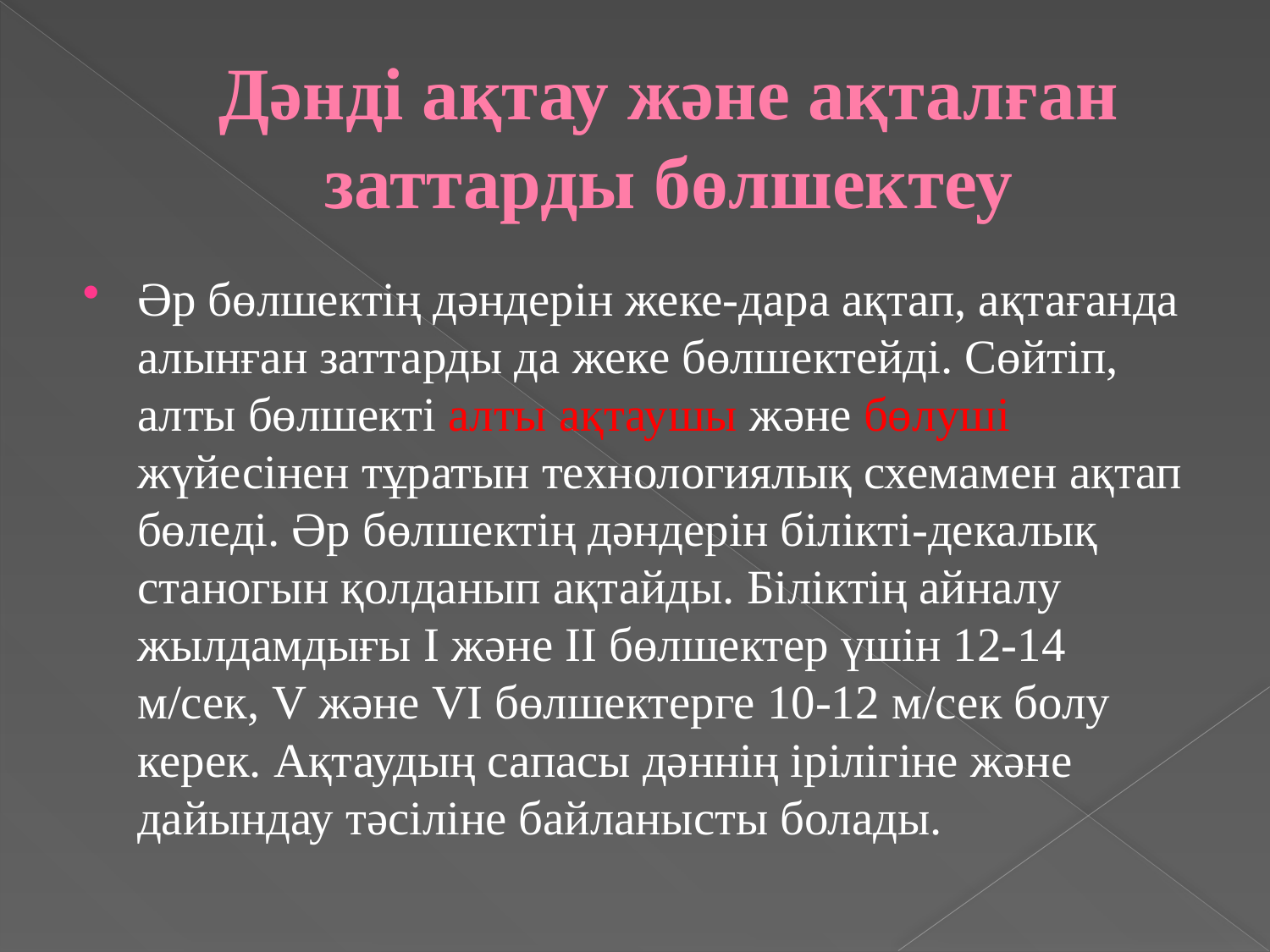

# Дәнді ақтау және ақталған заттарды бөлшектеу
Әр бөлшектің дәндерін жеке-дара ақтап, ақтағанда алынған заттарды да жеке бөлшектейді. Сөйтіп, алты бөлшекті алты ақтаушы және бөлуші жүйесінен тұратын технологиялық схемамен ақтап бөледі. Әр бөлшектің дәндерін білікті-декалық станогын қолданып ақтайды. Біліктің айналу жылдамдығы І және ІІ бөлшектер үшін 12-14 м/сек, V және VІ бөлшектерге 10-12 м/сек болу керек. Ақтаудың сапасы дәннің ірілігіне және дайындау тәсіліне байланысты болады.